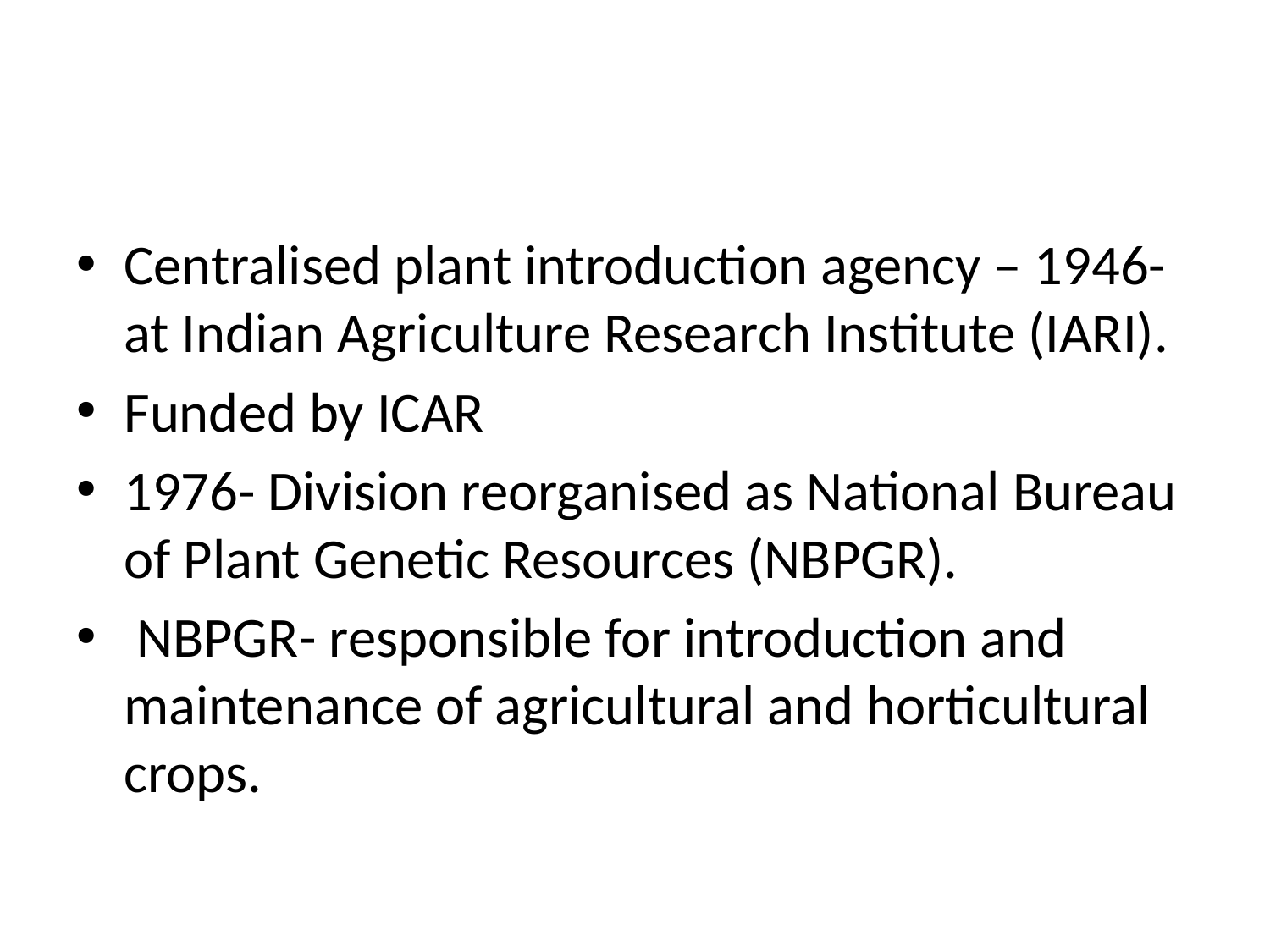

#
Centralised plant introduction agency – 1946- at Indian Agriculture Research Institute (IARI).
Funded by ICAR
1976- Division reorganised as National Bureau of Plant Genetic Resources (NBPGR).
 NBPGR- responsible for introduction and maintenance of agricultural and horticultural crops.